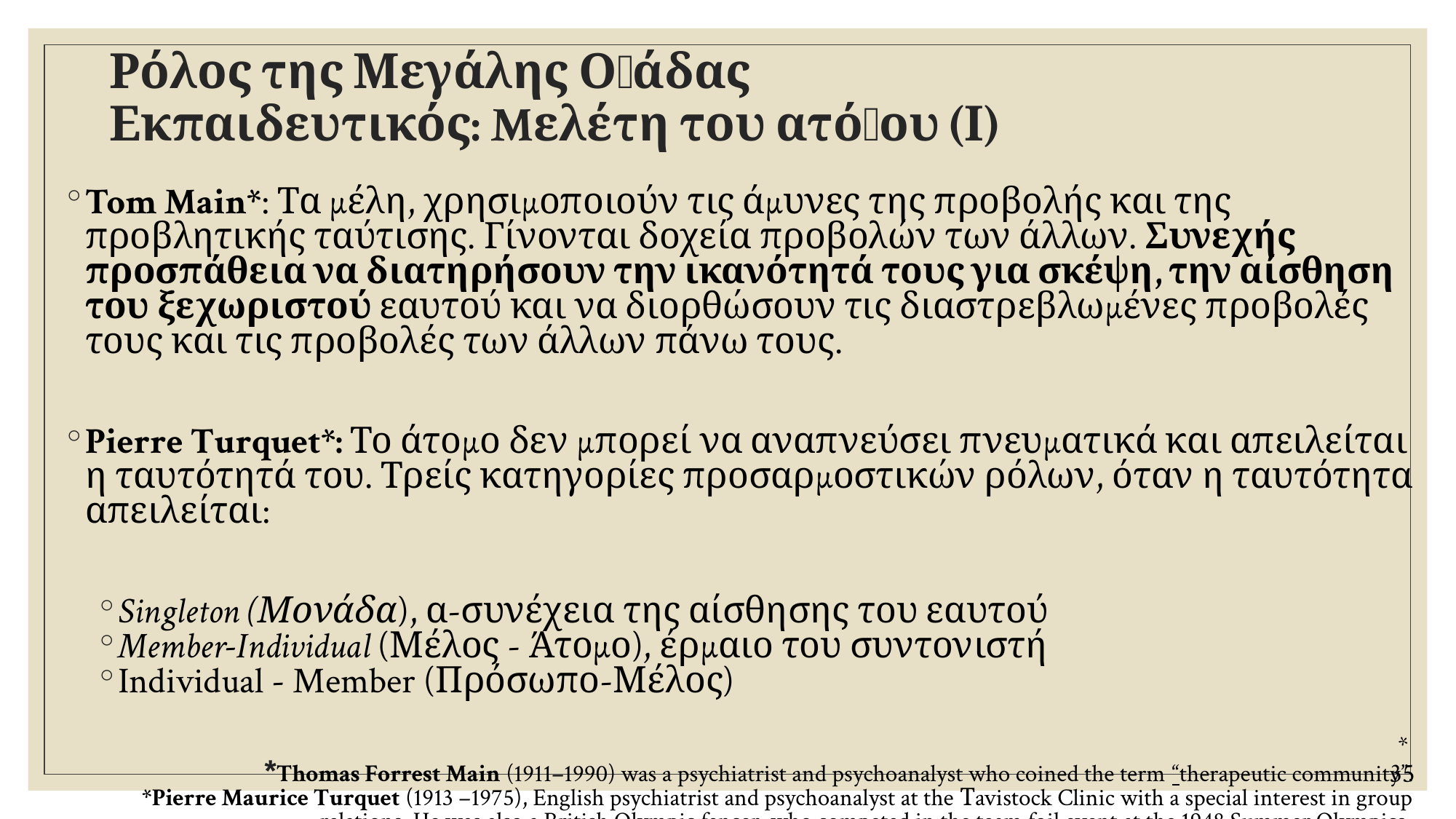

# Ρόλος της Μεγάλης Ομάδας Εκπαιδευτικός: Mελέτη του ατόμου (Ι)

Tom Main*: Τα μέλη, χρησιμοποιούν τις άμυνες της προβολής και της προβλητικής ταύτισης. Γίνονται δοχεία προβολών των άλλων. Συνεχής προσπάθεια να διατηρήσουν την ικανότητά τους για σκέψη, την αίσθηση του ξεχωριστού εαυτού και να διορθώσουν τις διαστρεβλωμένες προβολές τους και τις προβολές των άλλων πάνω τους.

Pierre Turquet*: Το άτομο δεν μπορεί να αναπνεύσει πνευματικά και απειλείται η ταυτότητά του. Τρείς κατηγορίες προσαρμοστικών ρόλων, όταν η ταυτότητα απειλείται:

Singleton (Μονάδα), α-συνέχεια της αίσθησης του εαυτού
Member-Individual (Μέλος - Άτομο), έρμαιο του συντονιστή
Individual - Member (Πρόσωπο-Μέλος)

*
*Thomas Forrest Main (1911–1990) was a psychiatrist and psychoanalyst who coined the term “therapeutic community”.
*Pierre Maurice Turquet (1913 –1975), English psychiatrist and psychoanalyst at the Τavistock Clinic with a special interest in group relations. He was also a British Olympic fencer, who competed in the team foil event at the 1948 Summer Olympics.

35